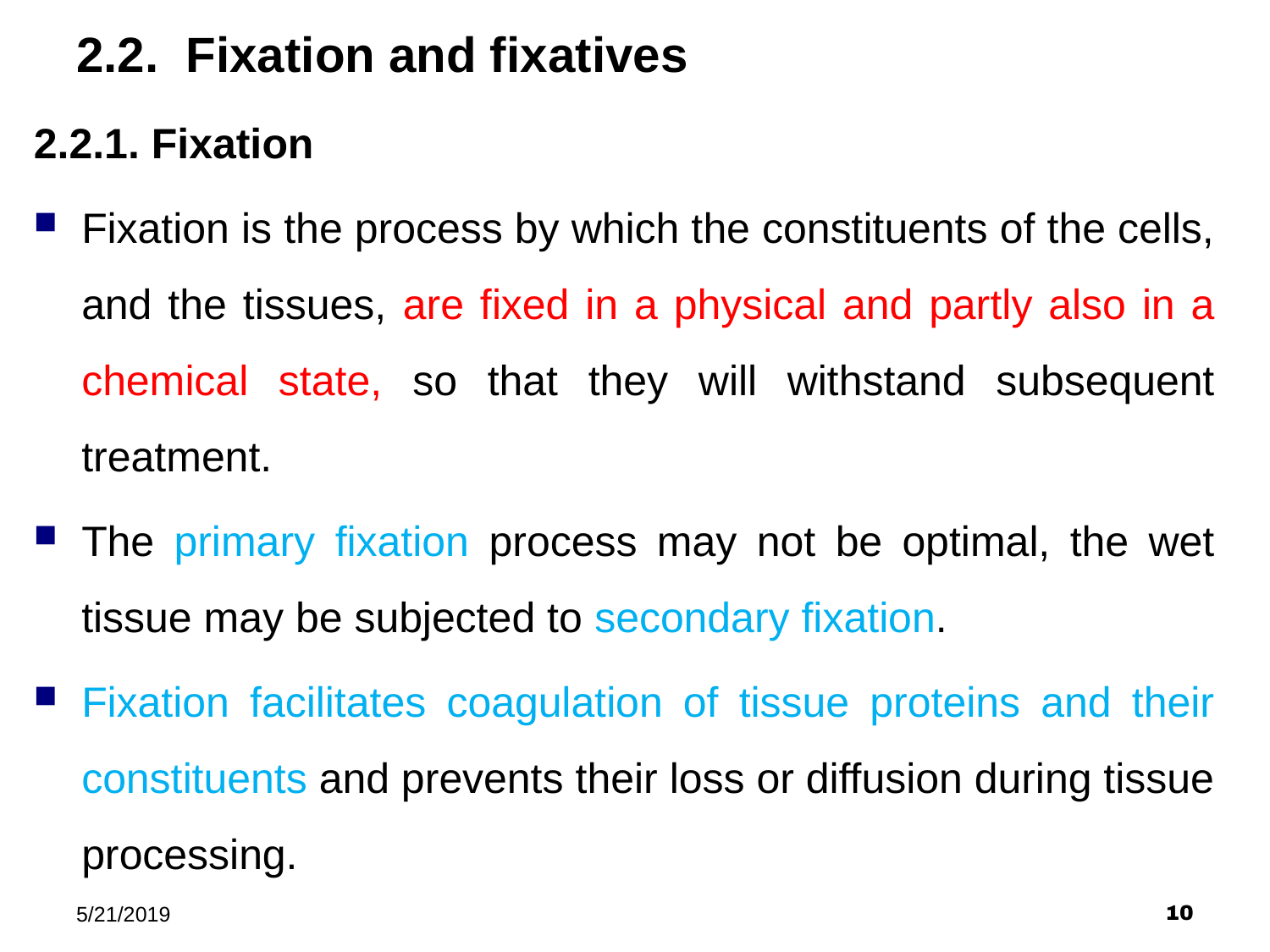

# 2.2.  Fixation and fixatives
2.2.1. Fixation
Fixation is the process by which the constituents of the cells, and the tissues, are fixed in a physical and partly also in a chemical state, so that they will withstand subsequent treatment.
The primary fixation process may not be optimal, the wet tissue may be subjected to secondary fixation.
Fixation facilitates coagulation of tissue proteins and their constituents and prevents their loss or diffusion during tissue processing.
5/21/2019
10